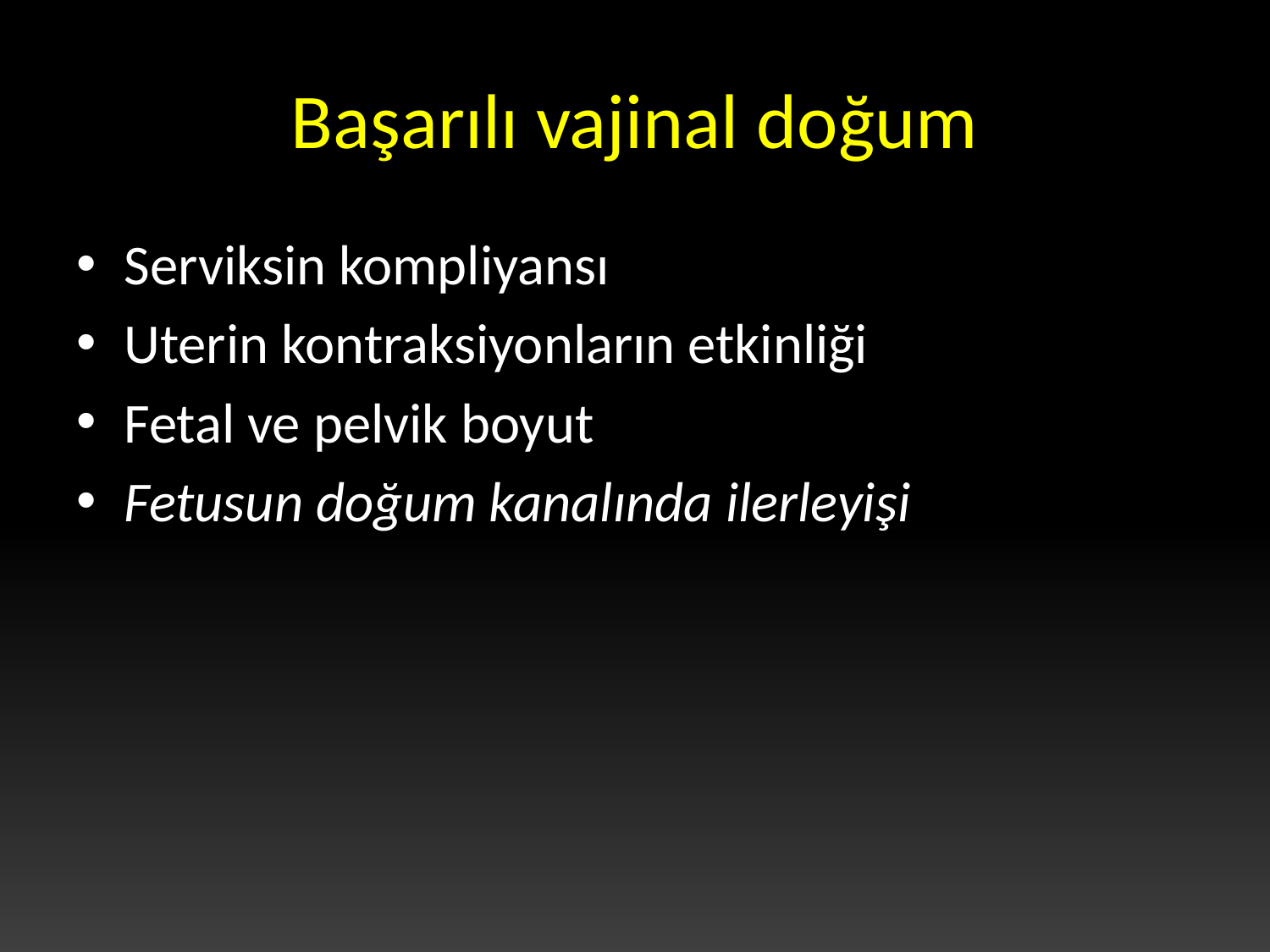

# Başarılı vajinal doğum
Serviksin kompliyansı
Uterin kontraksiyonların etkinliği
Fetal ve pelvik boyut
Fetusun doğum kanalında ilerleyişi